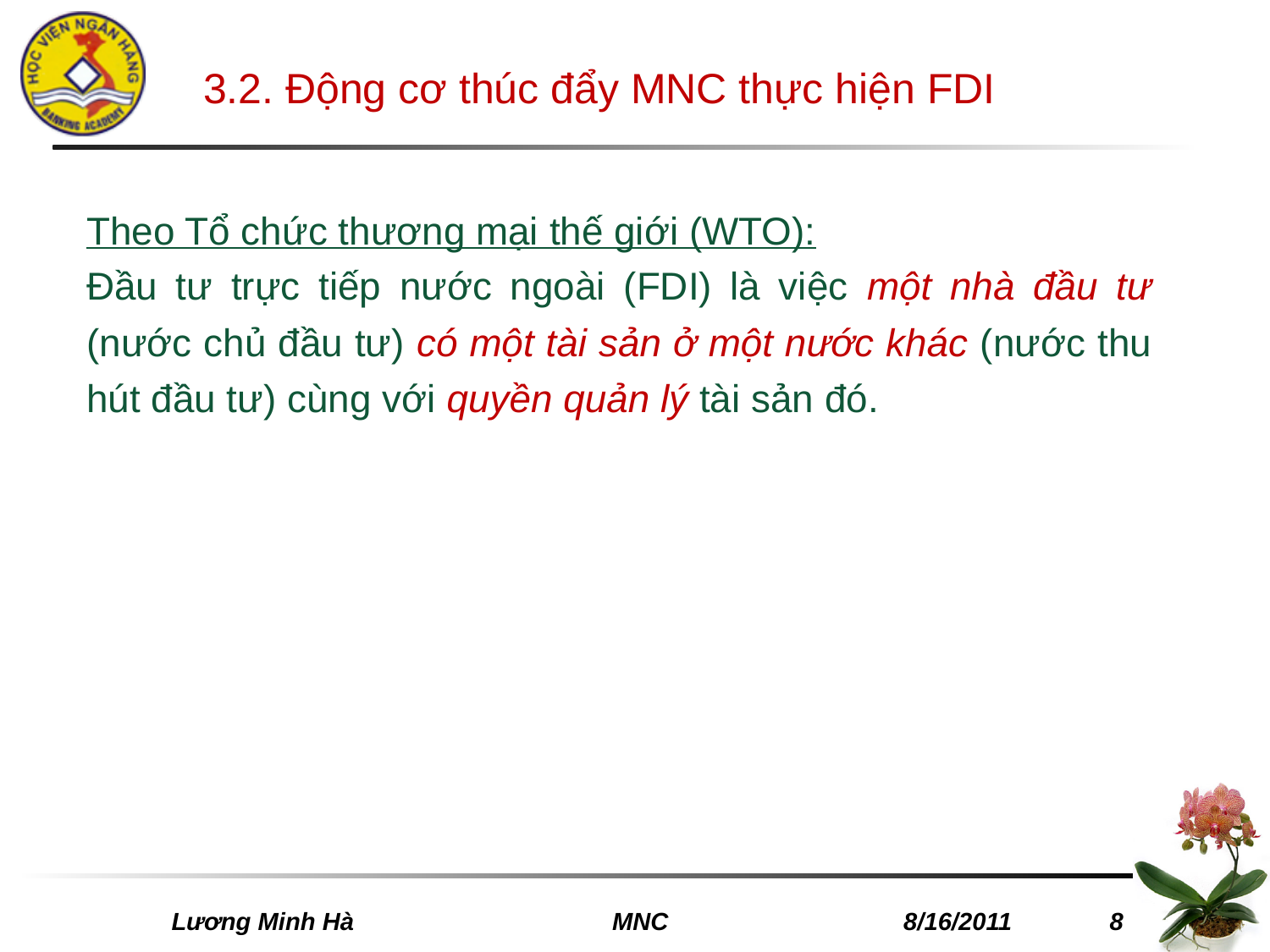

# 3.2. Động cơ thúc đẩy MNC thực hiện FDI
Theo Tổ chức thương mại thế giới (WTO):
Đầu tư trực tiếp nước ngoài (FDI) là việc một nhà đầu tư (nước chủ đầu tư) có một tài sản ở một nước khác (nước thu hút đầu tư) cùng với quyền quản lý tài sản đó.
 Lương Minh Hà